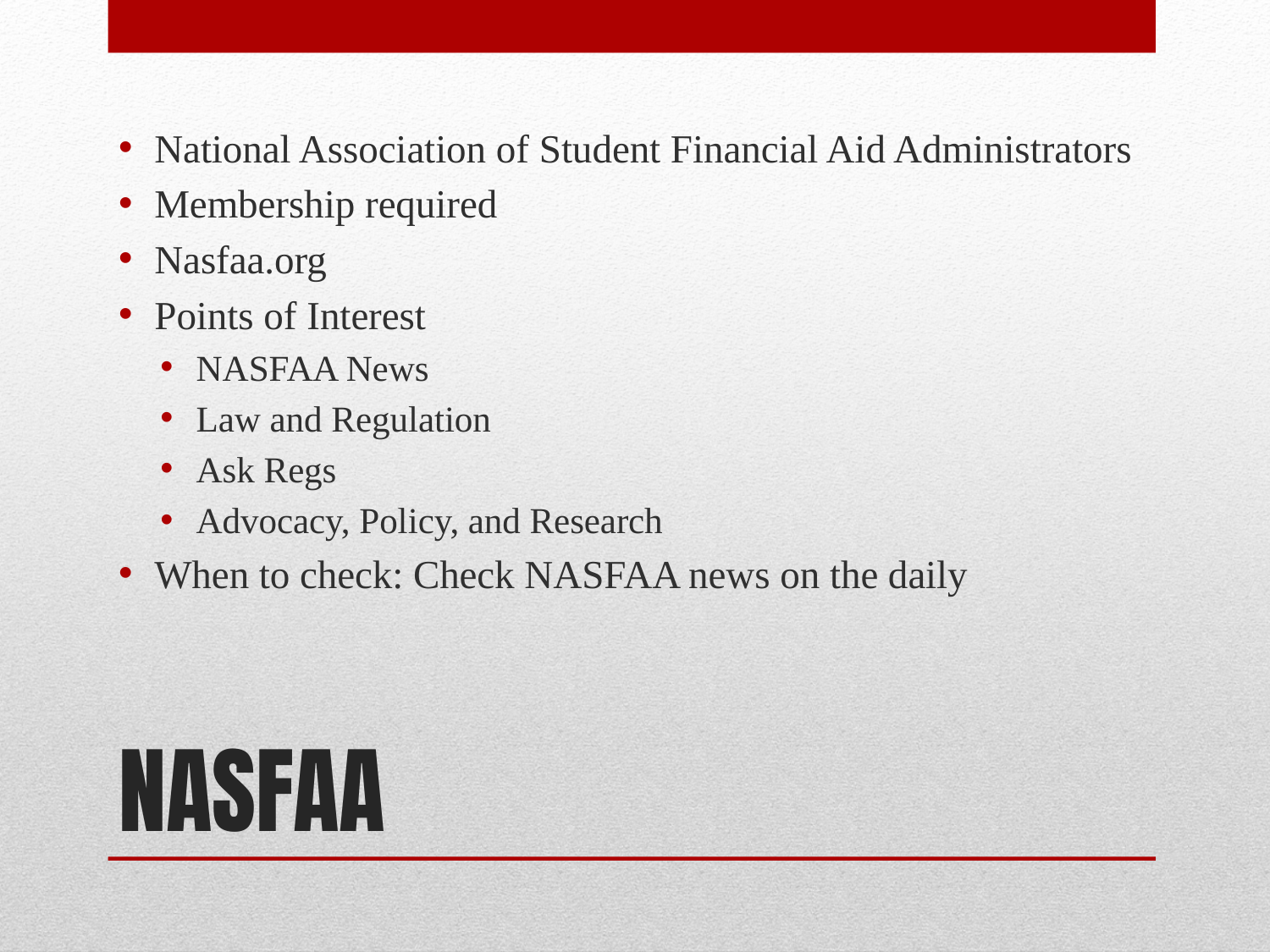

National Association of Student Financial Aid Administrators
Membership required
Nasfaa.org
Points of Interest
NASFAA News
Law and Regulation
Ask Regs
Advocacy, Policy, and Research
When to check: Check NASFAA news on the daily

# NASFAA